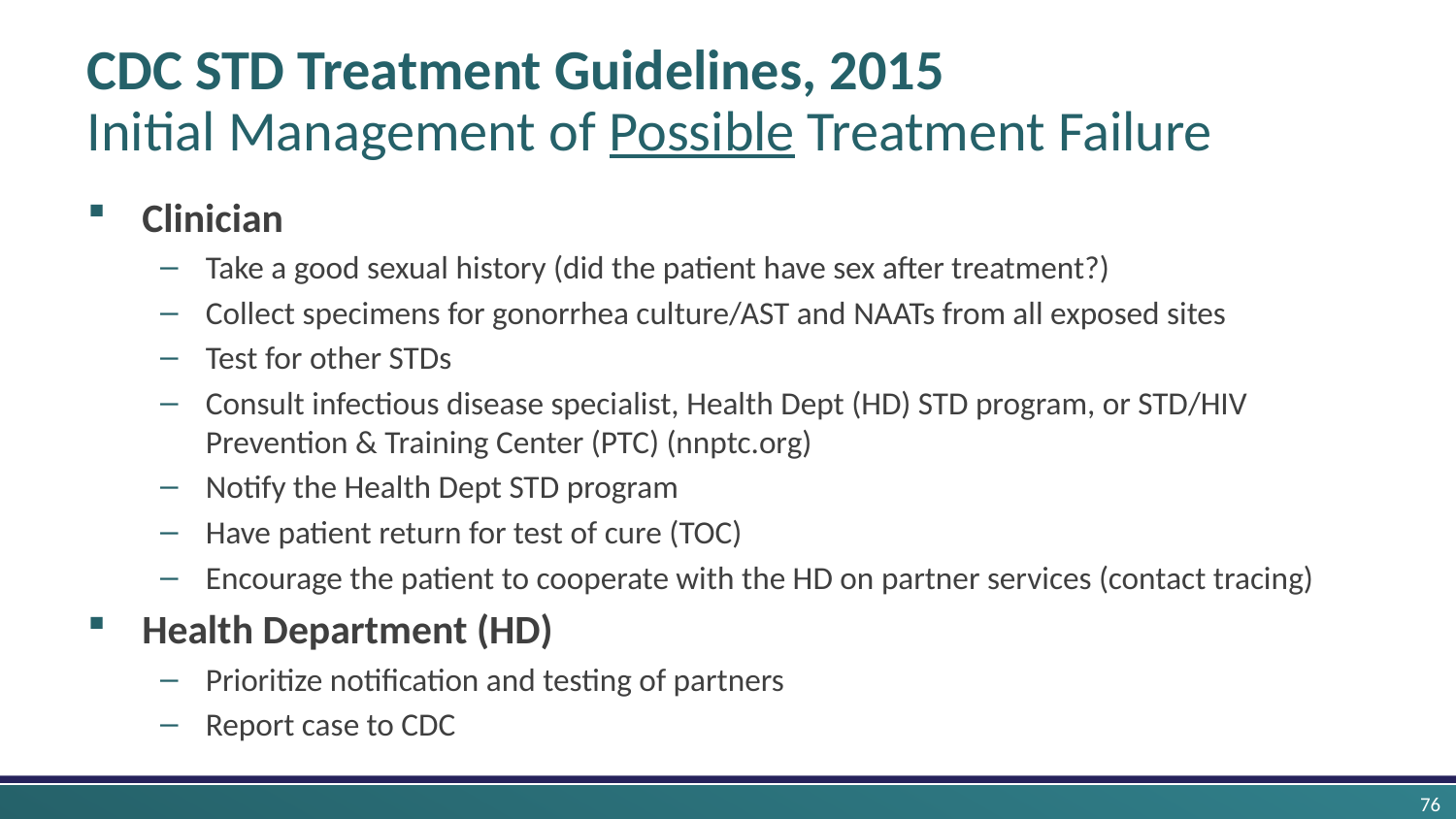

# CDC STD Treatment Guidelines, 2015 Initial Management of Possible Treatment Failure
Clinician
Take a good sexual history (did the patient have sex after treatment?)
Collect specimens for gonorrhea culture/AST and NAATs from all exposed sites
Test for other STDs
Consult infectious disease specialist, Health Dept (HD) STD program, or STD/HIV Prevention & Training Center (PTC) (nnptc.org)
Notify the Health Dept STD program
Have patient return for test of cure (TOC)
Encourage the patient to cooperate with the HD on partner services (contact tracing)
Health Department (HD)
Prioritize notification and testing of partners
Report case to CDC

76